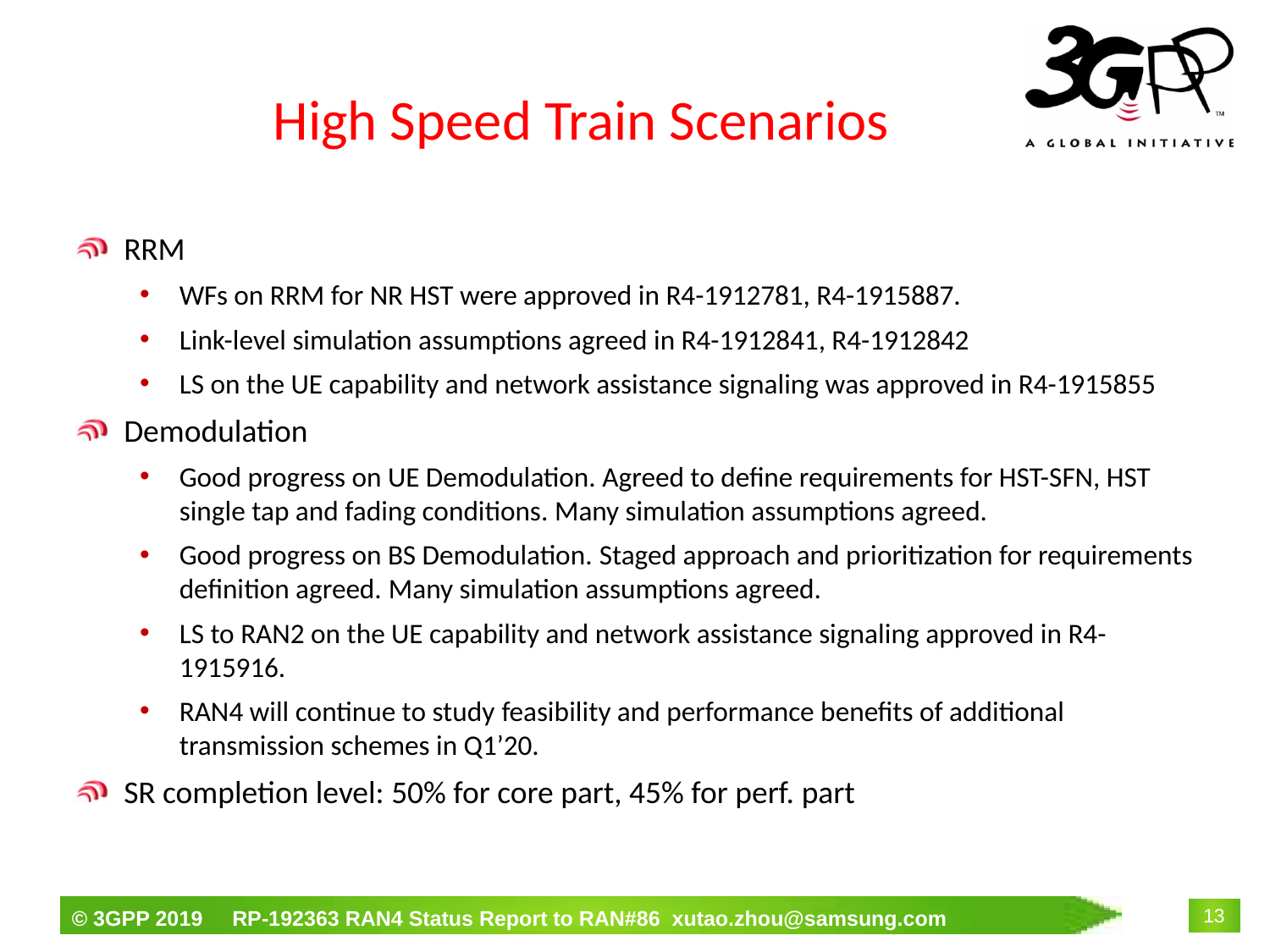

# High Speed Train Scenarios
RRM
WFs on RRM for NR HST were approved in R4-1912781, R4-1915887.
Link-level simulation assumptions agreed in R4-1912841, R4-1912842
LS on the UE capability and network assistance signaling was approved in R4-1915855
Demodulation
Good progress on UE Demodulation. Agreed to define requirements for HST-SFN, HST single tap and fading conditions. Many simulation assumptions agreed.
Good progress on BS Demodulation. Staged approach and prioritization for requirements definition agreed. Many simulation assumptions agreed.
LS to RAN2 on the UE capability and network assistance signaling approved in R4-1915916.
RAN4 will continue to study feasibility and performance benefits of additional transmission schemes in Q1’20.
SR completion level: 50% for core part, 45% for perf. part